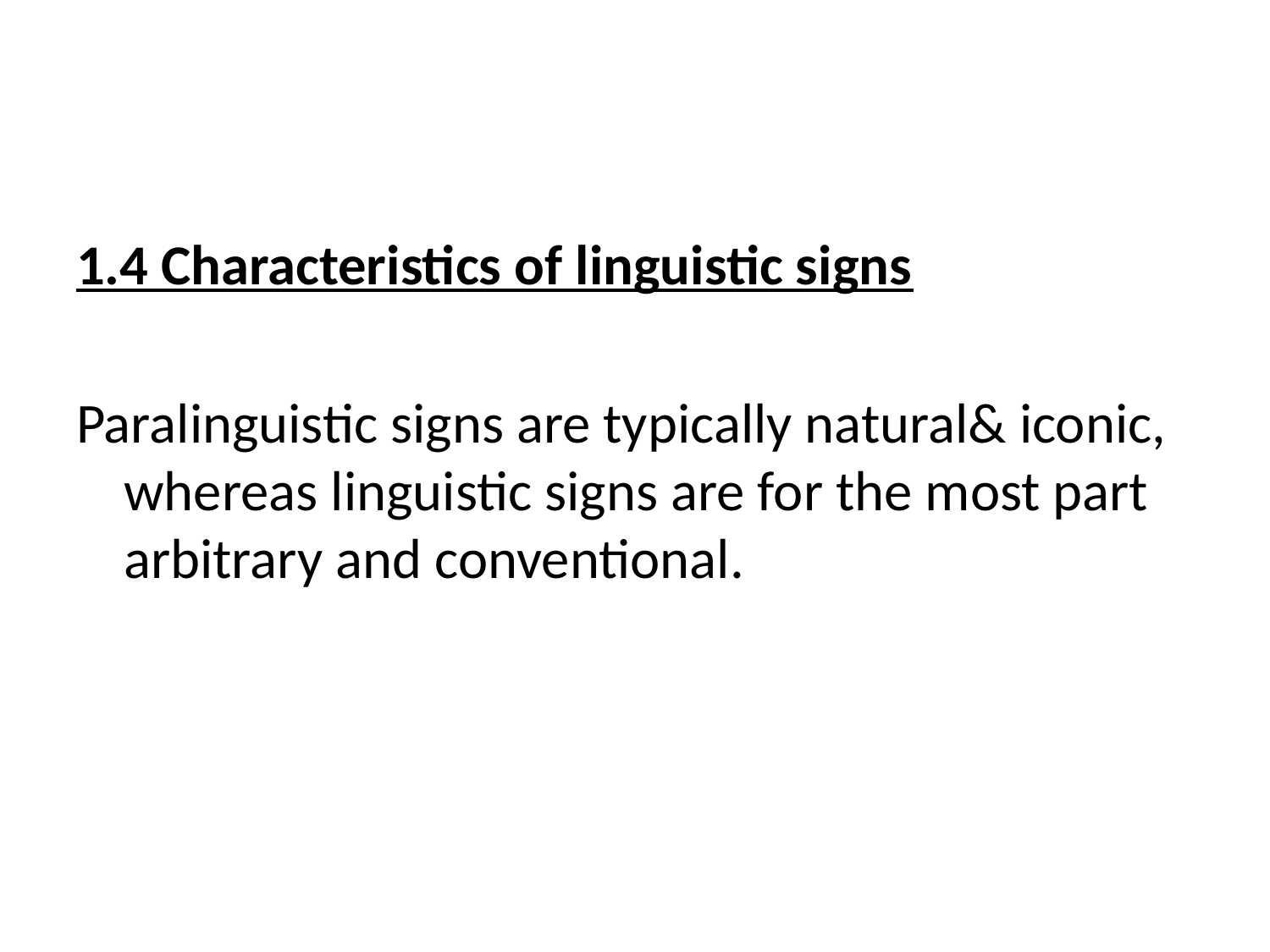

1.4 Characteristics of linguistic signs

Paralinguistic signs are typically natural& iconic, whereas linguistic signs are for the most part arbitrary and conventional.